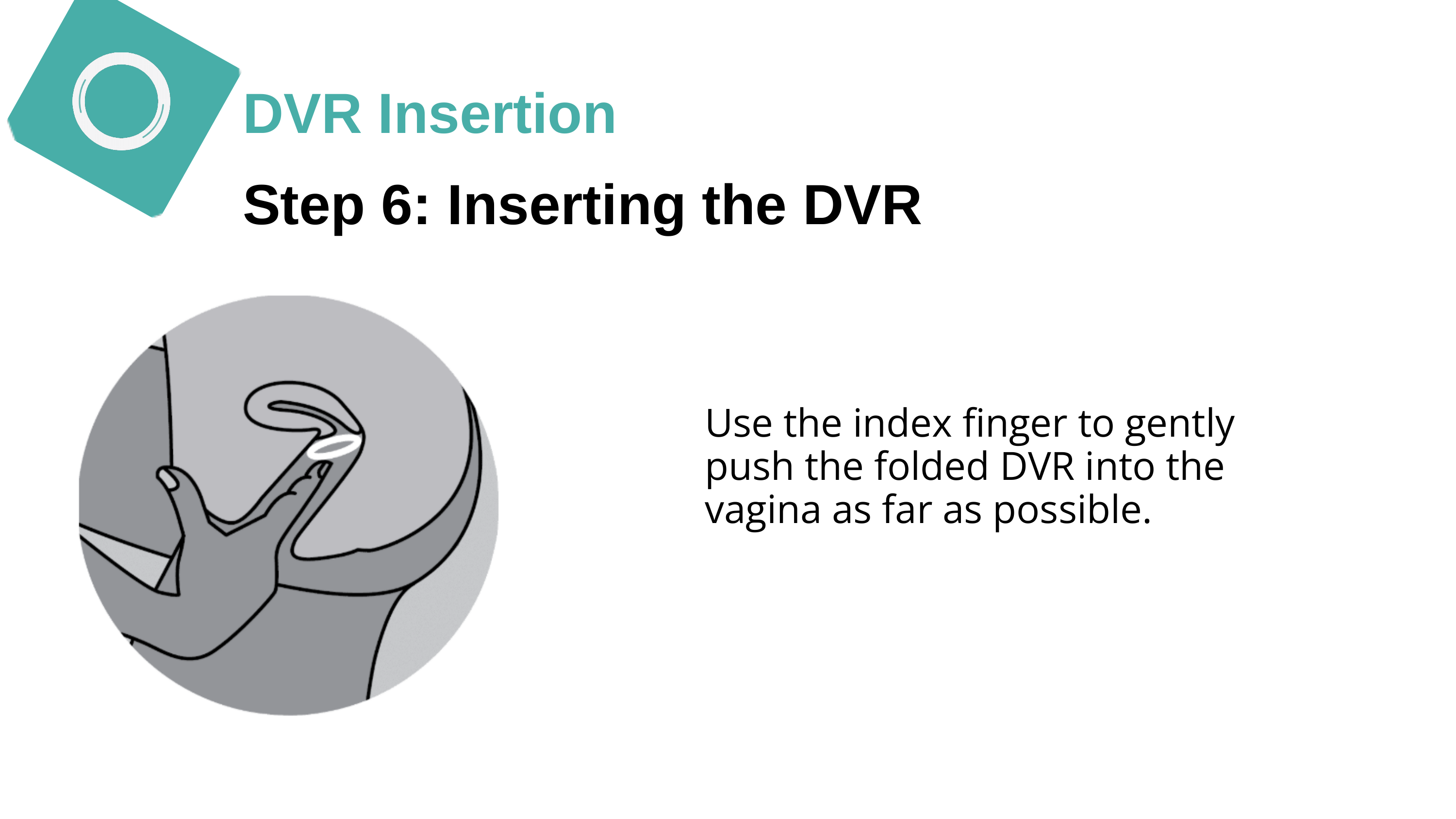

DVR Insertion
Step 6: Inserting the DVR

Use the index finger to gently push the folded DVR into the vagina as far as possible.